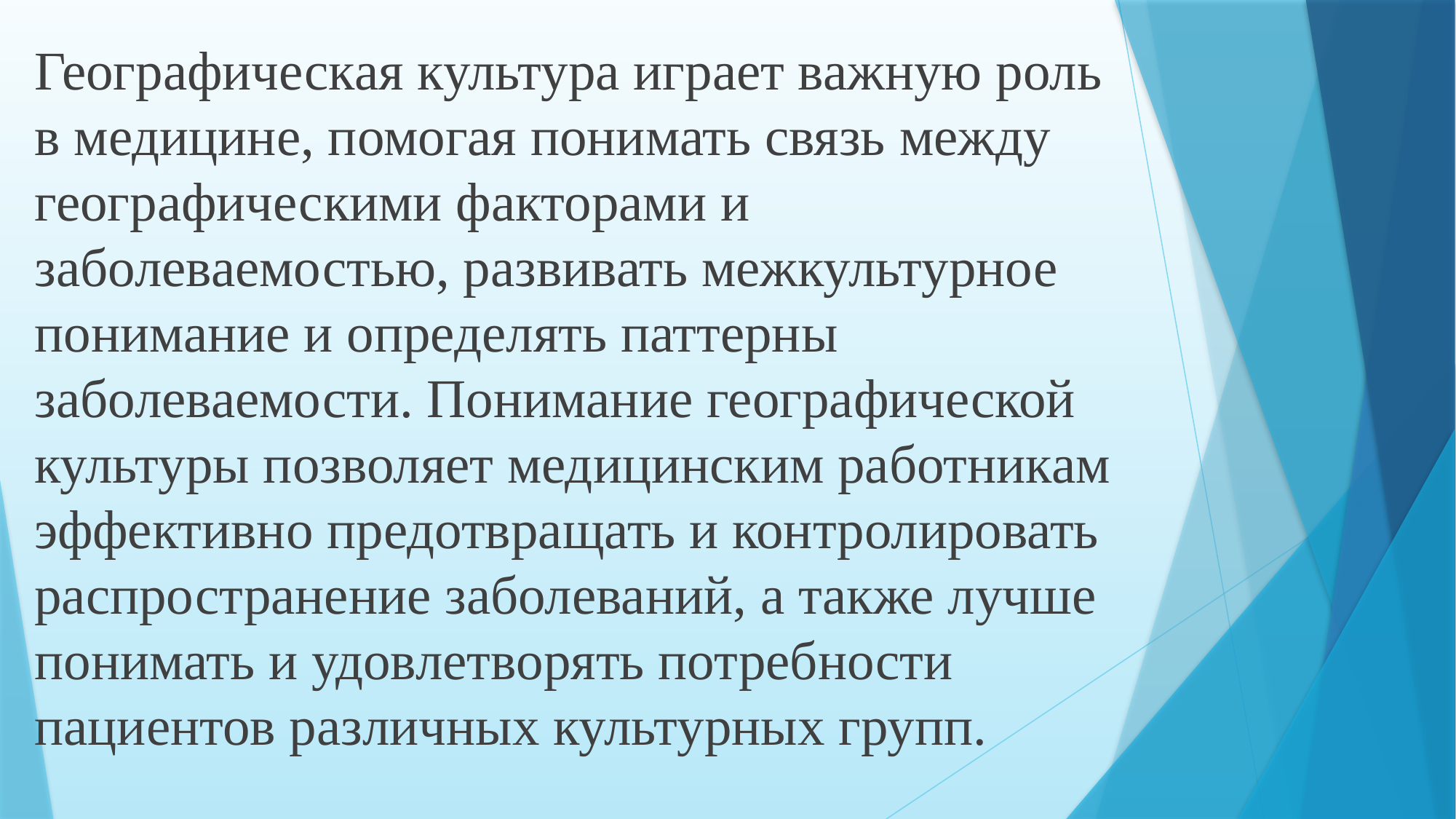

# Географическая культура играет важную роль в медицине, помогая понимать связь между географическими факторами и заболеваемостью, развивать межкультурное понимание и определять паттерны заболеваемости. Понимание географической культуры позволяет медицинским работникам эффективно предотвращать и контролировать распространение заболеваний, а также лучше понимать и удовлетворять потребности пациентов различных культурных групп.